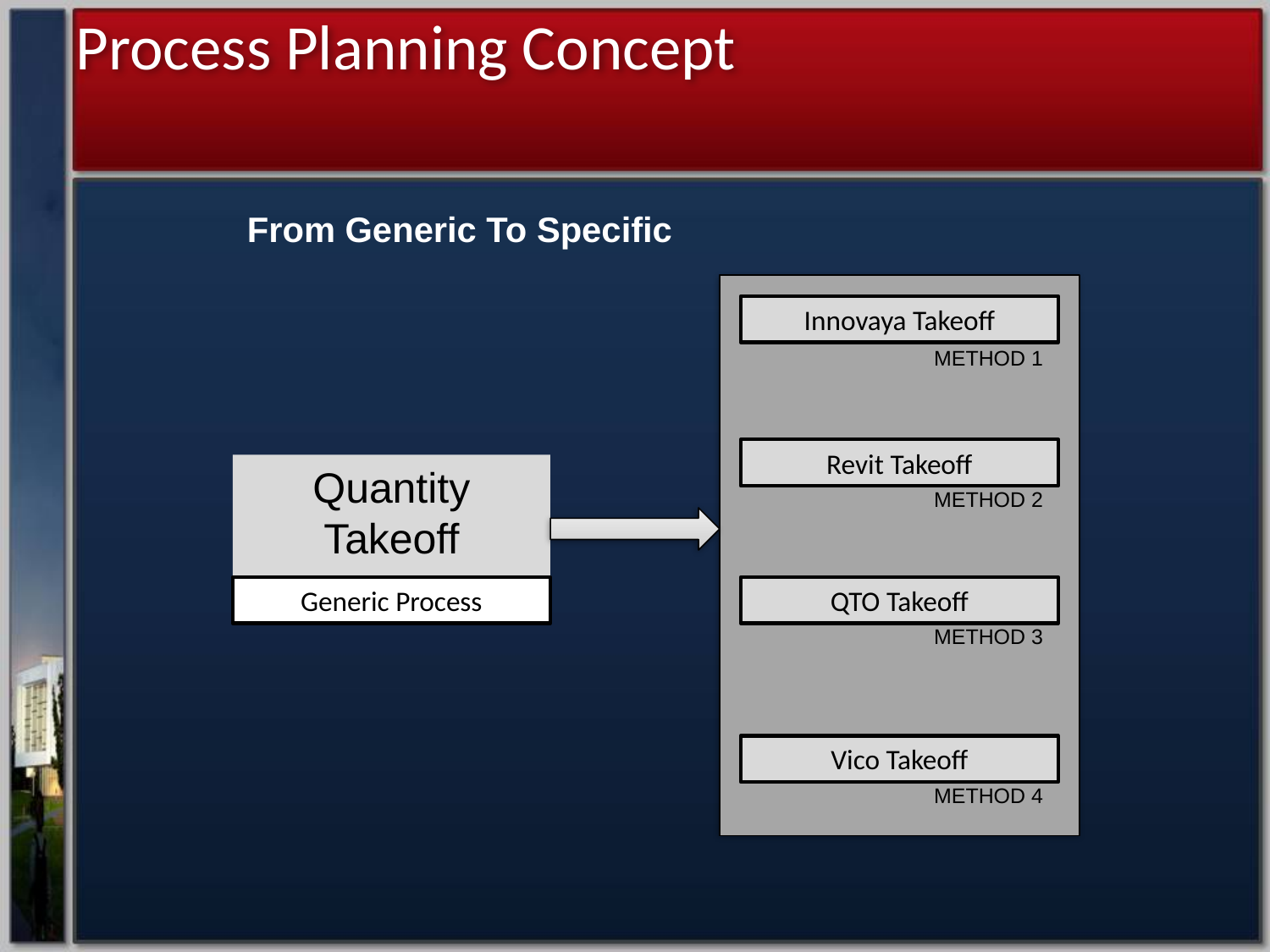

Process Planning Concept
From Generic To Specific

Innovaya Takeoff
METHOD 1
Revit Takeoff
Quantity Takeoff

METHOD 2

Generic Process
QTO Takeoff
METHOD 3
Vico Takeoff
METHOD 4